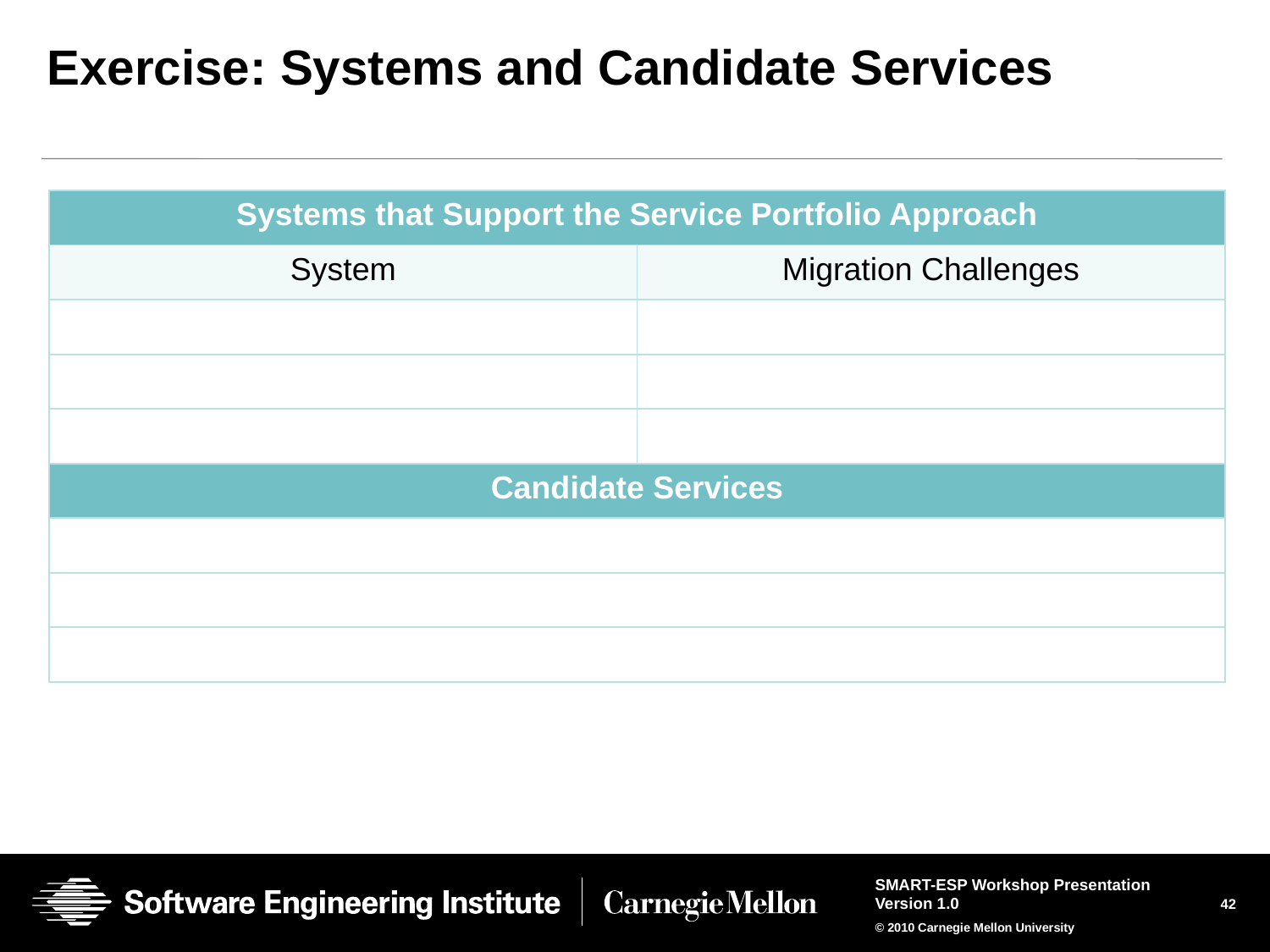

# Exercise: Systems and Candidate Services
| Systems that Support the Service Portfolio Approach |  |
| --- | --- |
| System | Migration Challenges |
|  |  |
|  |  |
|  |  |
| Candidate Services |  |
|  |  |
|  |  |
|  |  |